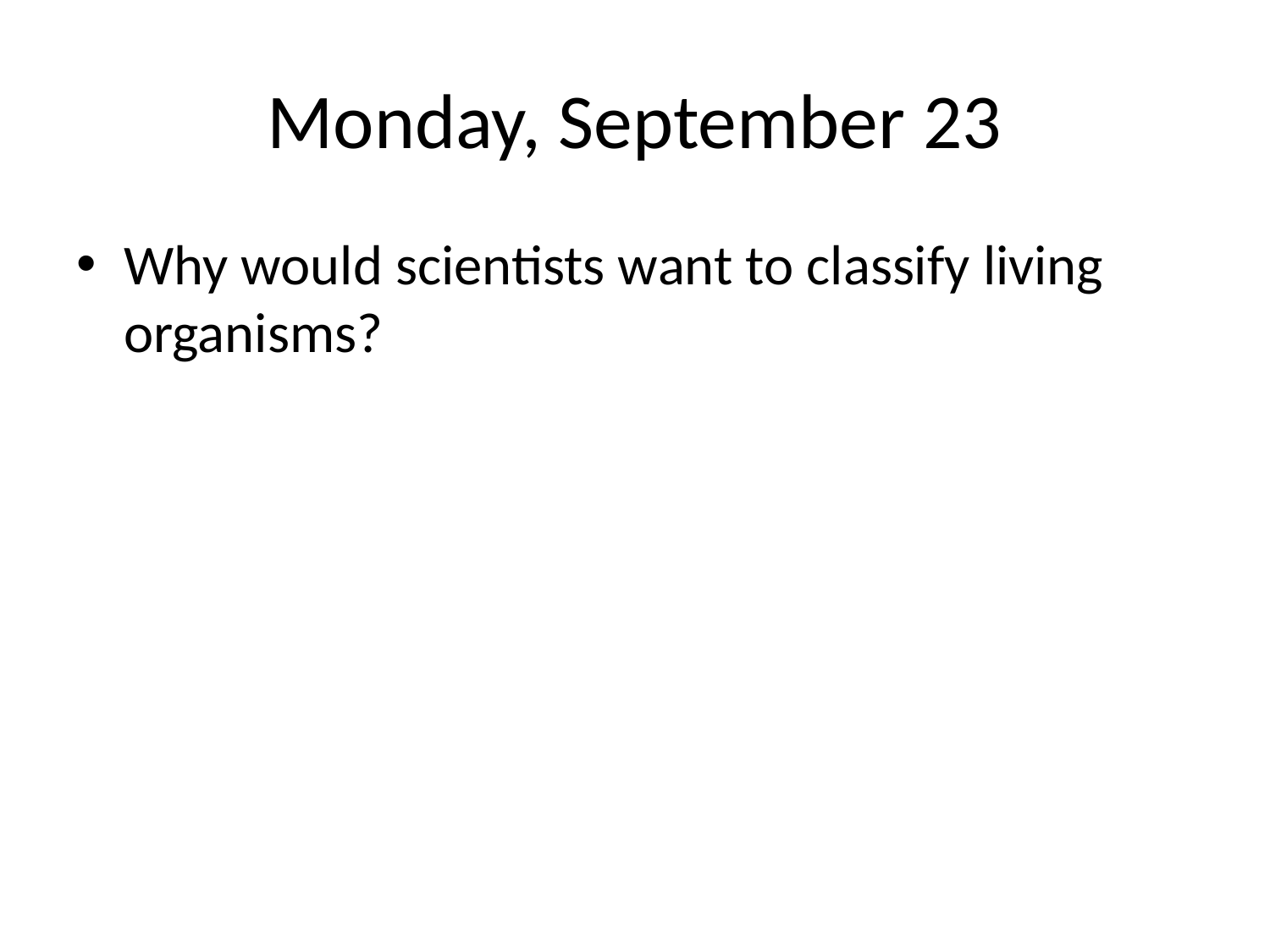

# Monday, September 23
Why would scientists want to classify living organisms?